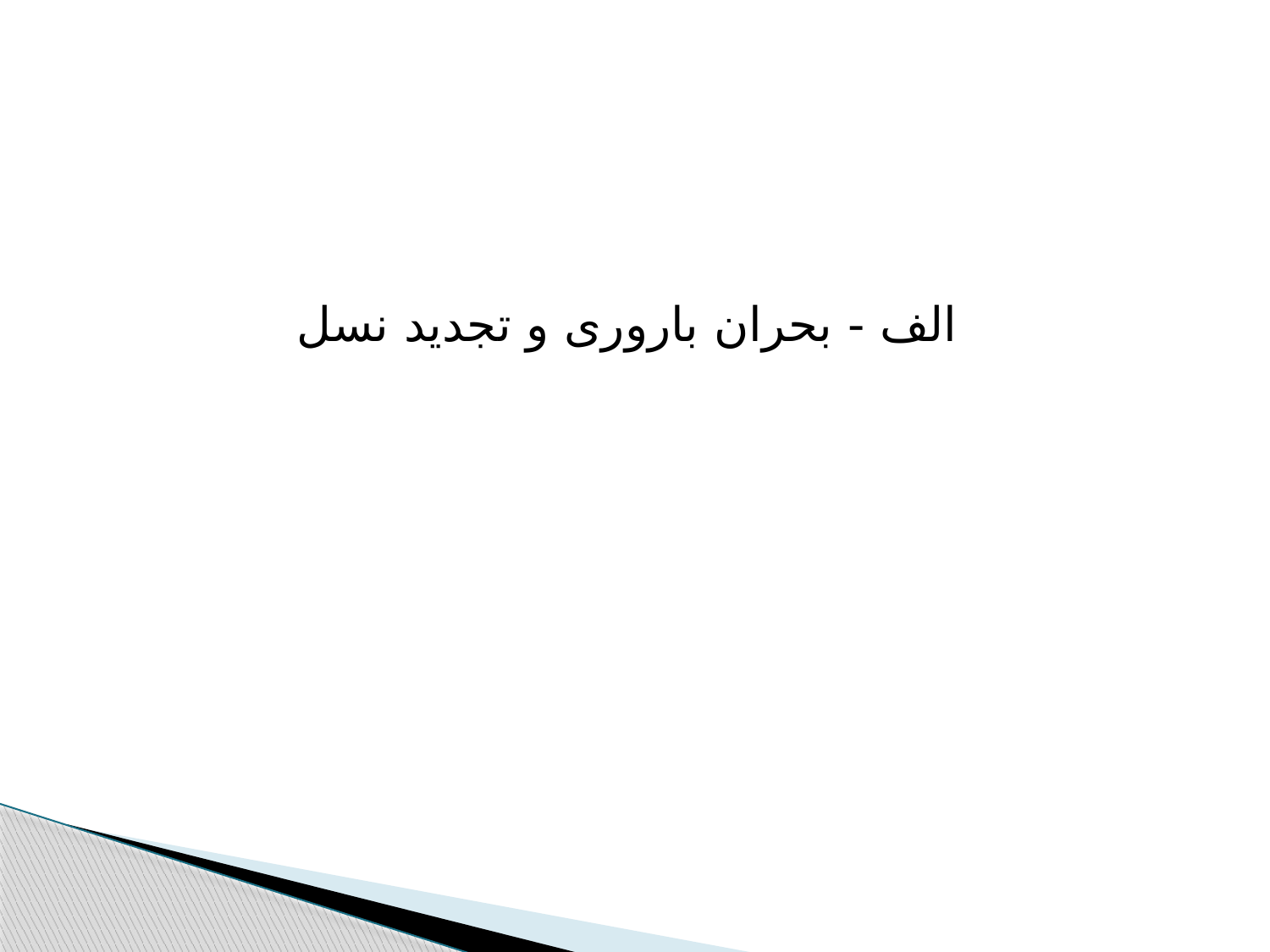

الف - بحران باروری و تجدید نسل